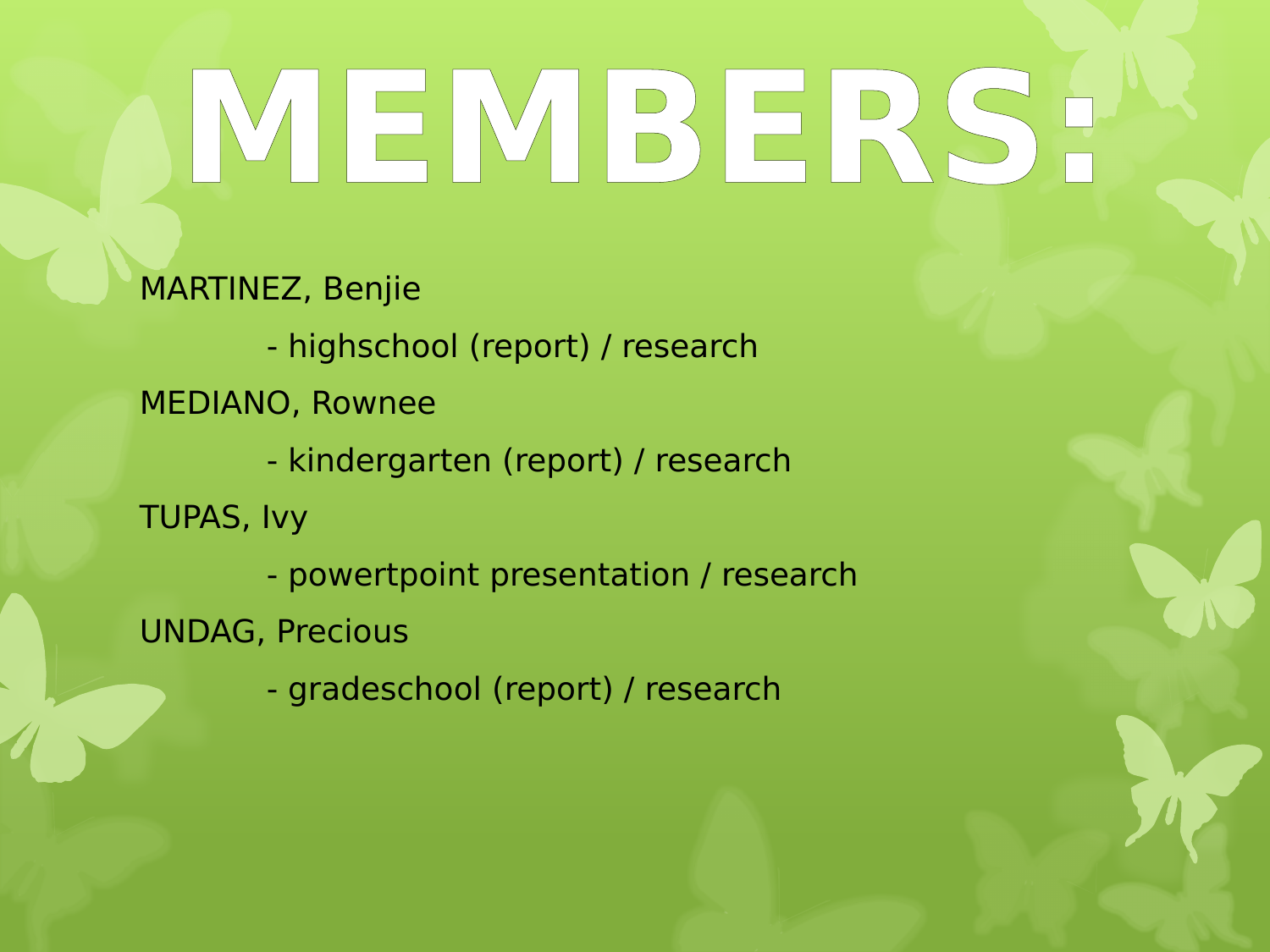

MEMBERS:
MARTINEZ, Benjie
	- highschool (report) / research
MEDIANO, Rownee
	- kindergarten (report) / research
TUPAS, Ivy
	- powertpoint presentation / research
UNDAG, Precious
	- gradeschool (report) / research